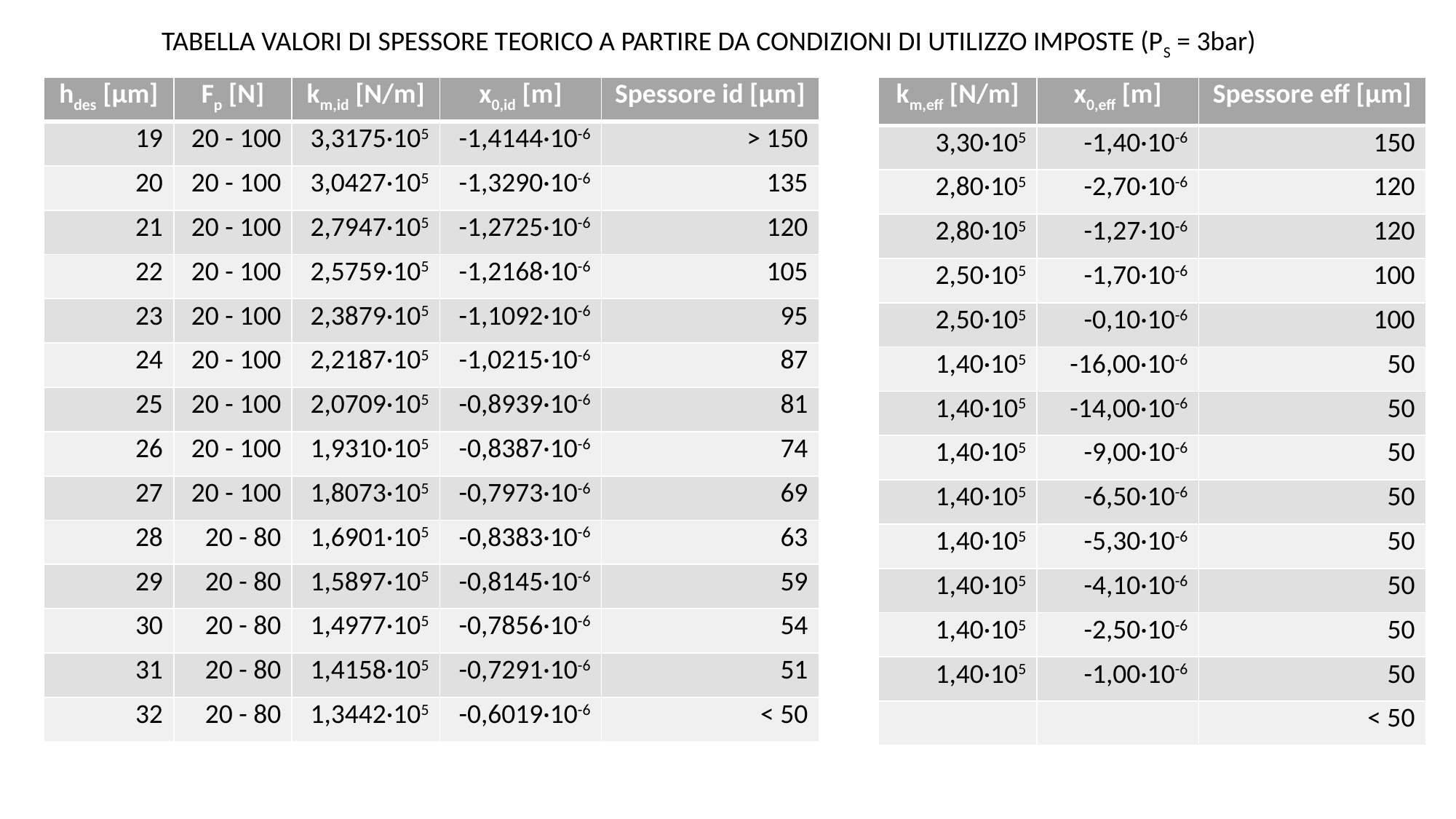

TABELLA VALORI DI SPESSORE TEORICO A PARTIRE DA CONDIZIONI DI UTILIZZO IMPOSTE (PS = 3bar)
| hdes [μm] | Fp [N] | km,id [N/m] | x0,id [m] | Spessore id [μm] |
| --- | --- | --- | --- | --- |
| 19 | 20 - 100 | 3,3175·105 | -1,4144·10-6 | > 150 |
| 20 | 20 - 100 | 3,0427·105 | -1,3290·10-6 | 135 |
| 21 | 20 - 100 | 2,7947·105 | -1,2725·10-6 | 120 |
| 22 | 20 - 100 | 2,5759·105 | -1,2168·10-6 | 105 |
| 23 | 20 - 100 | 2,3879·105 | -1,1092·10-6 | 95 |
| 24 | 20 - 100 | 2,2187·105 | -1,0215·10-6 | 87 |
| 25 | 20 - 100 | 2,0709·105 | -0,8939·10-6 | 81 |
| 26 | 20 - 100 | 1,9310·105 | -0,8387·10-6 | 74 |
| 27 | 20 - 100 | 1,8073·105 | -0,7973·10-6 | 69 |
| 28 | 20 - 80 | 1,6901·105 | -0,8383·10-6 | 63 |
| 29 | 20 - 80 | 1,5897·105 | -0,8145·10-6 | 59 |
| 30 | 20 - 80 | 1,4977·105 | -0,7856·10-6 | 54 |
| 31 | 20 - 80 | 1,4158·105 | -0,7291·10-6 | 51 |
| 32 | 20 - 80 | 1,3442·105 | -0,6019·10-6 | < 50 |
| km,eff [N/m] | x0,eff [m] | Spessore eff [μm] |
| --- | --- | --- |
| 3,30·105 | -1,40·10-6 | 150 |
| 2,80·105 | -2,70·10-6 | 120 |
| 2,80·105 | -1,27·10-6 | 120 |
| 2,50·105 | -1,70·10-6 | 100 |
| 2,50·105 | -0,10·10-6 | 100 |
| 1,40·105 | -16,00·10-6 | 50 |
| 1,40·105 | -14,00·10-6 | 50 |
| 1,40·105 | -9,00·10-6 | 50 |
| 1,40·105 | -6,50·10-6 | 50 |
| 1,40·105 | -5,30·10-6 | 50 |
| 1,40·105 | -4,10·10-6 | 50 |
| 1,40·105 | -2,50·10-6 | 50 |
| 1,40·105 | -1,00·10-6 | 50 |
|  |  | < 50 |